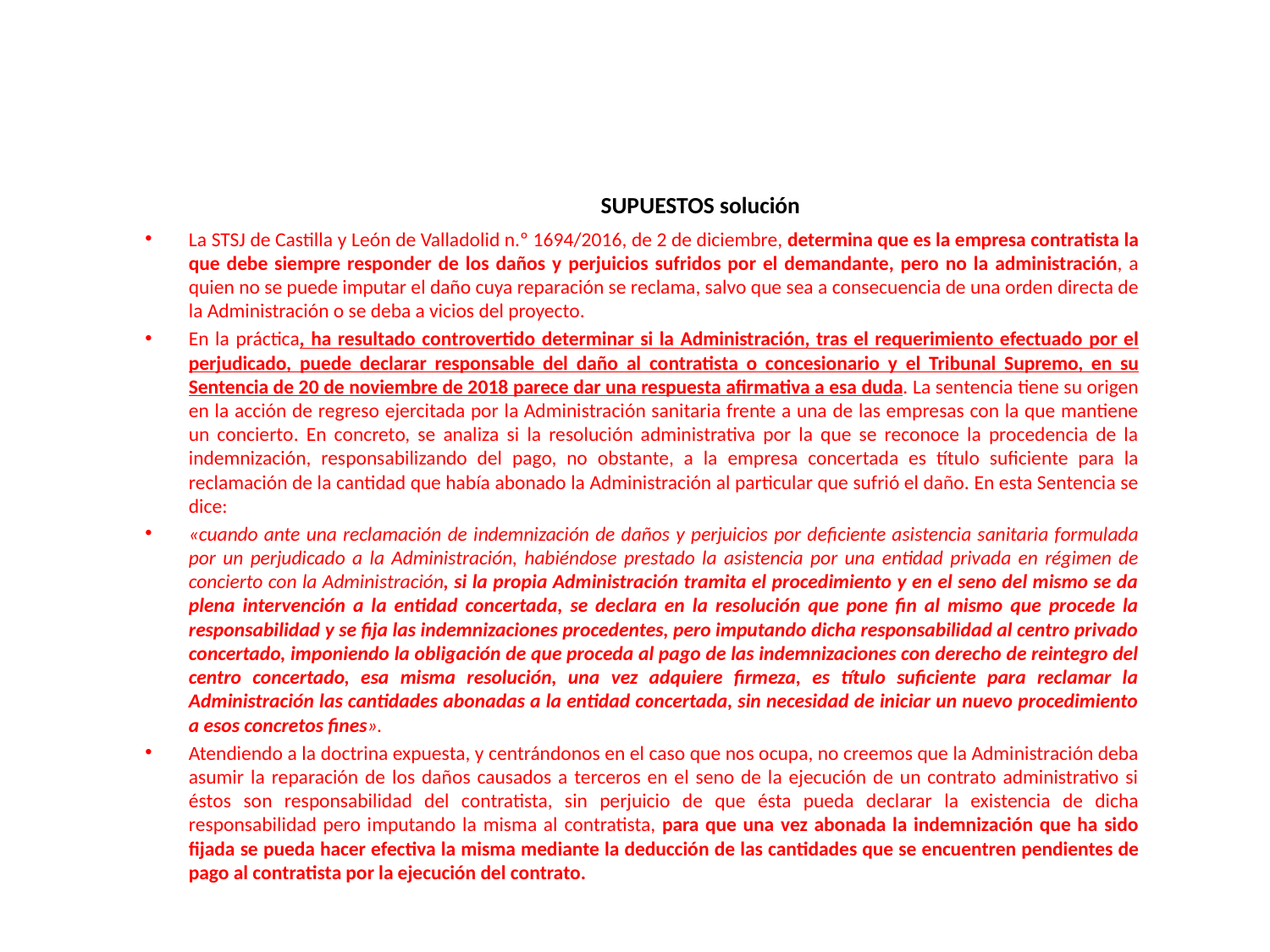

# SUPUESTOS solución
La STSJ de Castilla y León de Valladolid n.º 1694/2016, de 2 de diciembre, determina que es la empresa contratista la que debe siempre responder de los daños y perjuicios sufridos por el demandante, pero no la administración, a quien no se puede imputar el daño cuya reparación se reclama, salvo que sea a consecuencia de una orden directa de la Administración o se deba a vicios del proyecto.
En la práctica, ha resultado controvertido determinar si la Administración, tras el requerimiento efectuado por el perjudicado, puede declarar responsable del daño al contratista o concesionario y el Tribunal Supremo, en su Sentencia de 20 de noviembre de 2018 parece dar una respuesta afirmativa a esa duda. La sentencia tiene su origen en la acción de regreso ejercitada por la Administración sanitaria frente a una de las empresas con la que mantiene un concierto. En concreto, se analiza si la resolución administrativa por la que se reconoce la procedencia de la indemnización, responsabilizando del pago, no obstante, a la empresa concertada es título suficiente para la reclamación de la cantidad que había abonado la Administración al particular que sufrió el daño. En esta Sentencia se dice:
«cuando ante una reclamación de indemnización de daños y perjuicios por deficiente asistencia sanitaria formulada por un perjudicado a la Administración, habiéndose prestado la asistencia por una entidad privada en régimen de concierto con la Administración, si la propia Administración tramita el procedimiento y en el seno del mismo se da plena intervención a la entidad concertada, se declara en la resolución que pone fin al mismo que procede la responsabilidad y se fija las indemnizaciones procedentes, pero imputando dicha responsabilidad al centro privado concertado, imponiendo la obligación de que proceda al pago de las indemnizaciones con derecho de reintegro del centro concertado, esa misma resolución, una vez adquiere firmeza, es título suficiente para reclamar la Administración las cantidades abonadas a la entidad concertada, sin necesidad de iniciar un nuevo procedimiento a esos concretos fines».
Atendiendo a la doctrina expuesta, y centrándonos en el caso que nos ocupa, no creemos que la Administración deba asumir la reparación de los daños causados a terceros en el seno de la ejecución de un contrato administrativo si éstos son responsabilidad del contratista, sin perjuicio de que ésta pueda declarar la existencia de dicha responsabilidad pero imputando la misma al contratista, para que una vez abonada la indemnización que ha sido fijada se pueda hacer efectiva la misma mediante la deducción de las cantidades que se encuentren pendientes de pago al contratista por la ejecución del contrato.